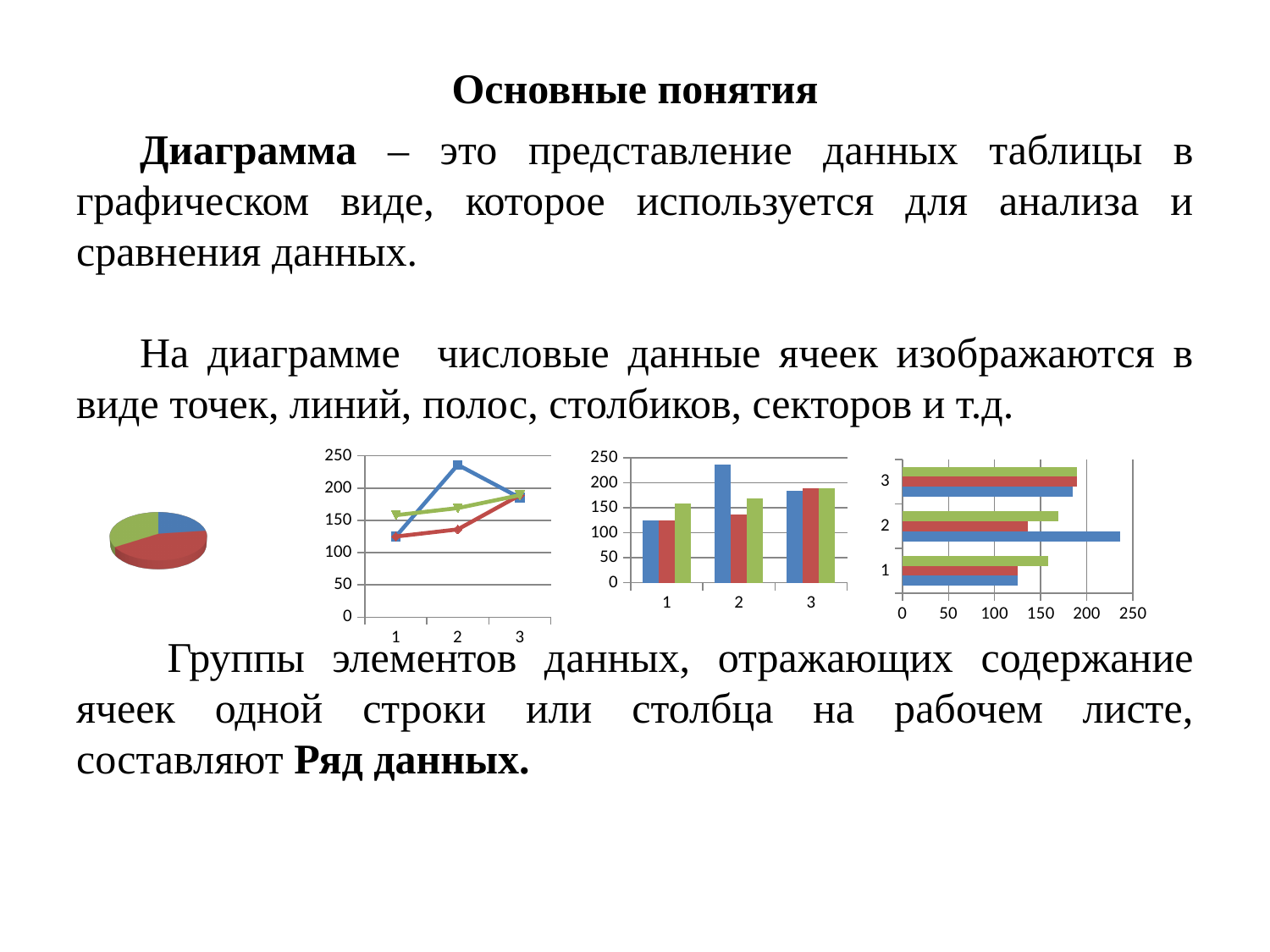

# Основные понятия
Диаграмма – это представление данных таблицы в графическом виде, которое используется для анализа и сравнения данных.

На диаграмме  числовые данные ячеек изображаются в виде точек, линий, полос, столбиков, секторов и т.д.

 Группы элементов данных, отражающих содержание ячеек одной строки или столбца на рабочем листе, составляют Ряд данных.

### Chart

| Category |  |  |  |
|---|---|---|---|

### Chart

| Category |  |  |  |
|---|---|---|---|

### Chart

| Category |  |  |  |
|---|---|---|---|

[unsupported chart]